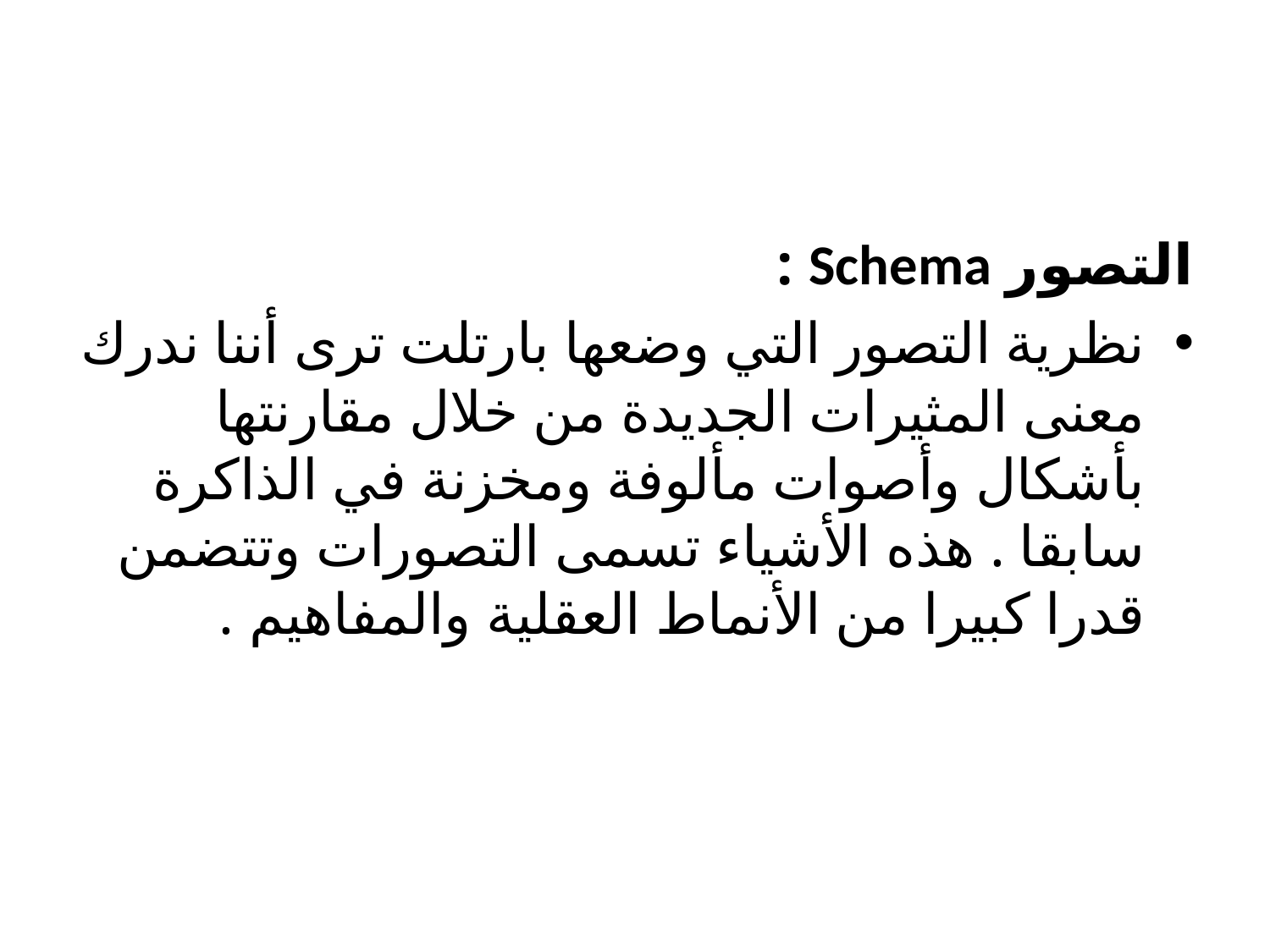

#
التصور Schema :
نظرية التصور التي وضعها بارتلت ترى أننا ندرك معنى المثيرات الجديدة من خلال مقارنتها بأشكال وأصوات مألوفة ومخزنة في الذاكرة سابقا . هذه الأشياء تسمى التصورات وتتضمن قدرا كبيرا من الأنماط العقلية والمفاهيم .